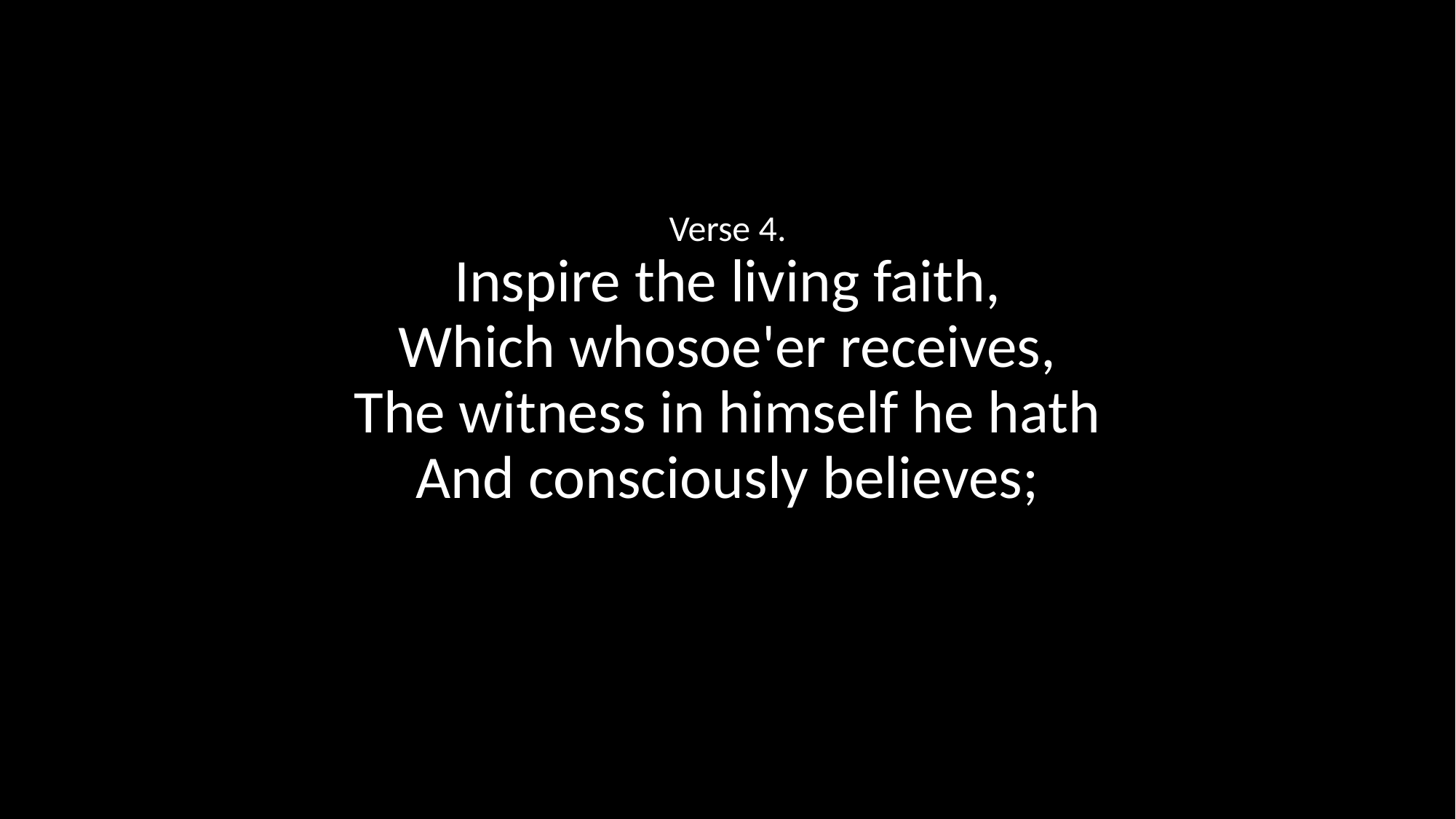

Verse 4.
Inspire the living faith,
Which whosoe'er receives,
The witness in himself he hath
And consciously believes;